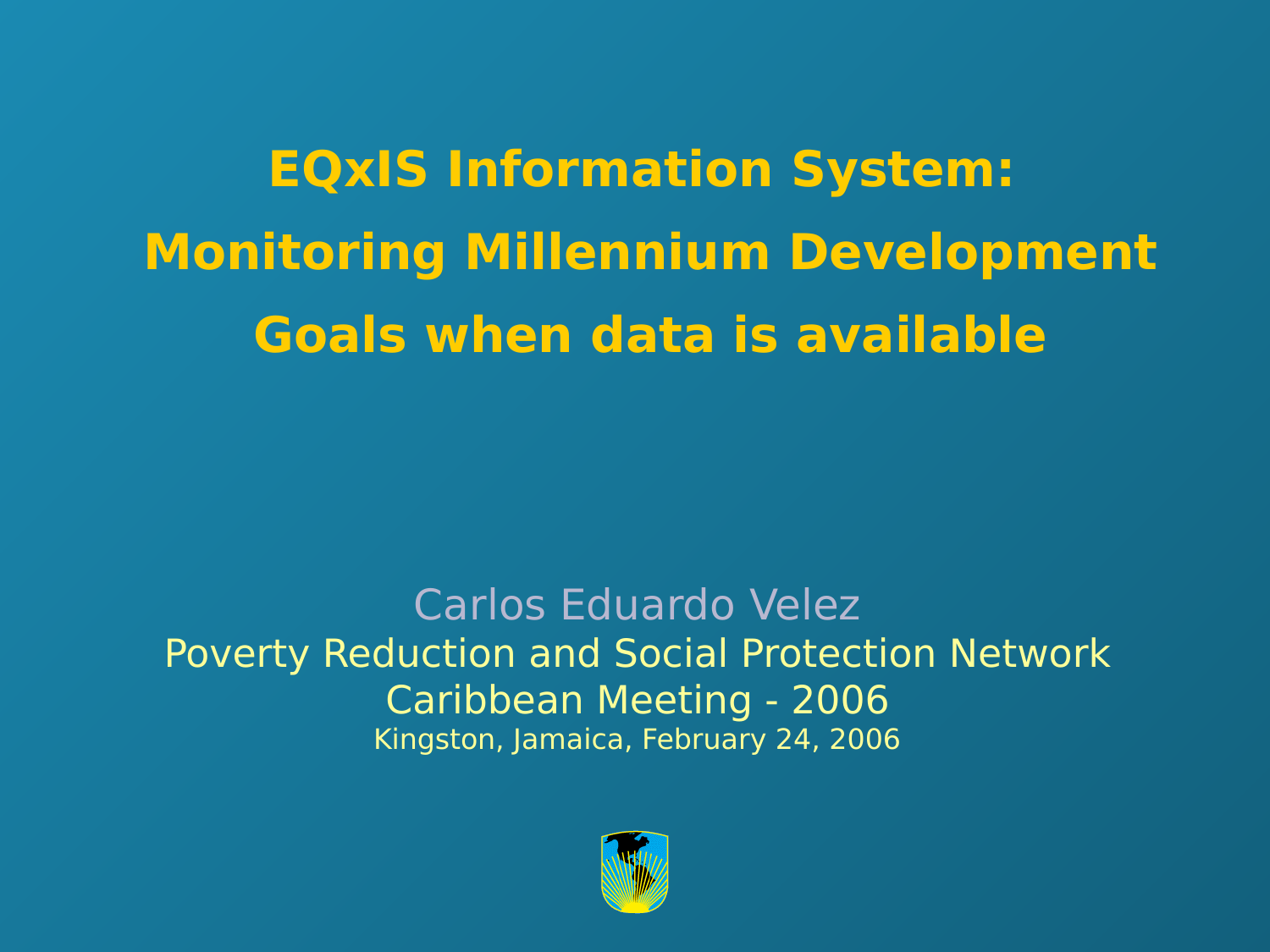

# EQxIS Information System: Monitoring Millennium Development Goals when data is available
Carlos Eduardo Velez
Poverty Reduction and Social Protection Network
Caribbean Meeting - 2006
Kingston, Jamaica, February 24, 2006